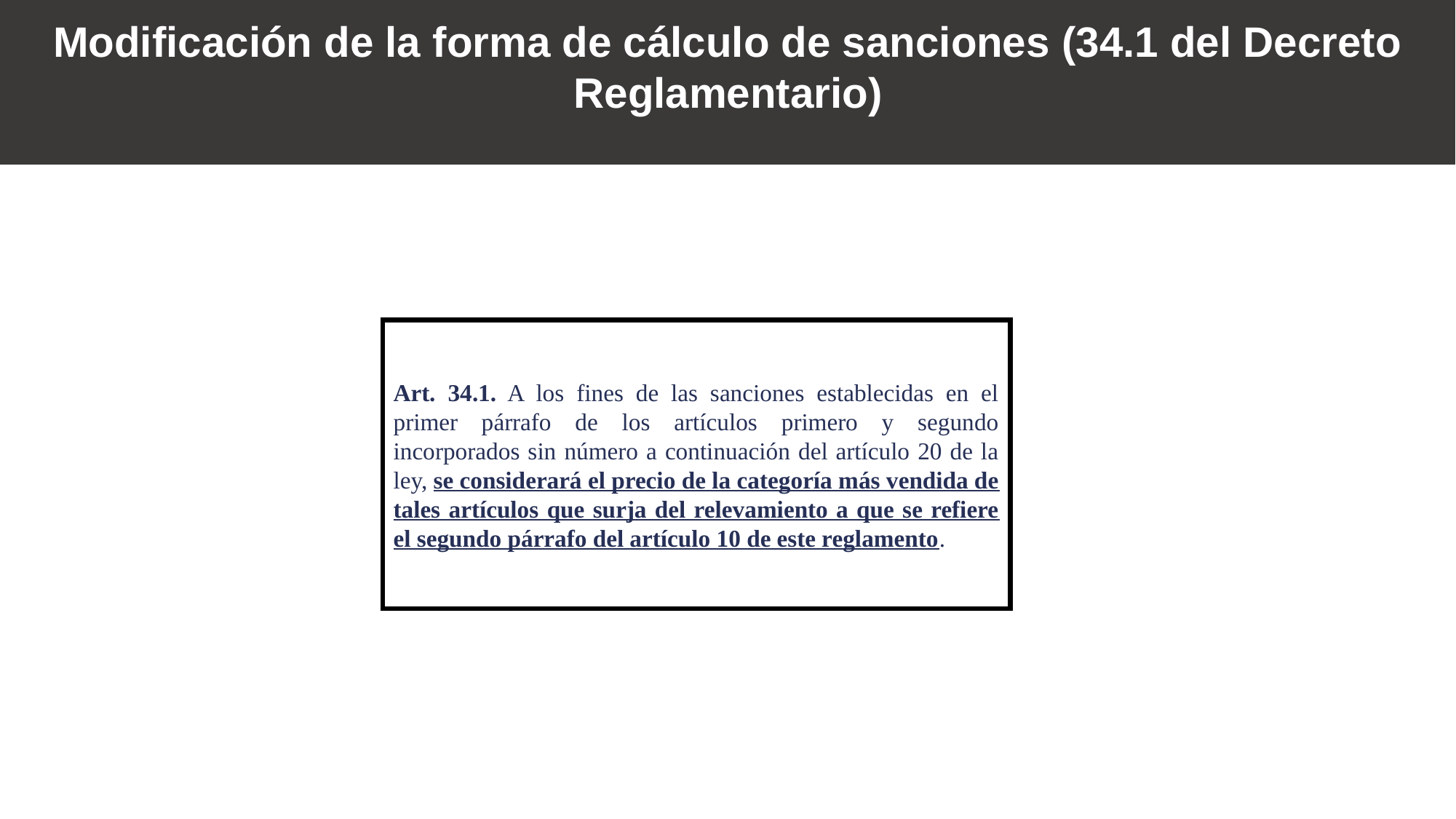

Modificación de la forma de cálculo de sanciones (34.1 del Decreto Reglamentario)

Art. 34.1. A los fines de las sanciones establecidas en el primer párrafo de los artículos primero y segundo incorporados sin número a continuación del artículo 20 de la ley, se considerará el precio de la categoría más vendida de tales artículos que surja del relevamiento a que se refiere el segundo párrafo del artículo 10 de este reglamento.